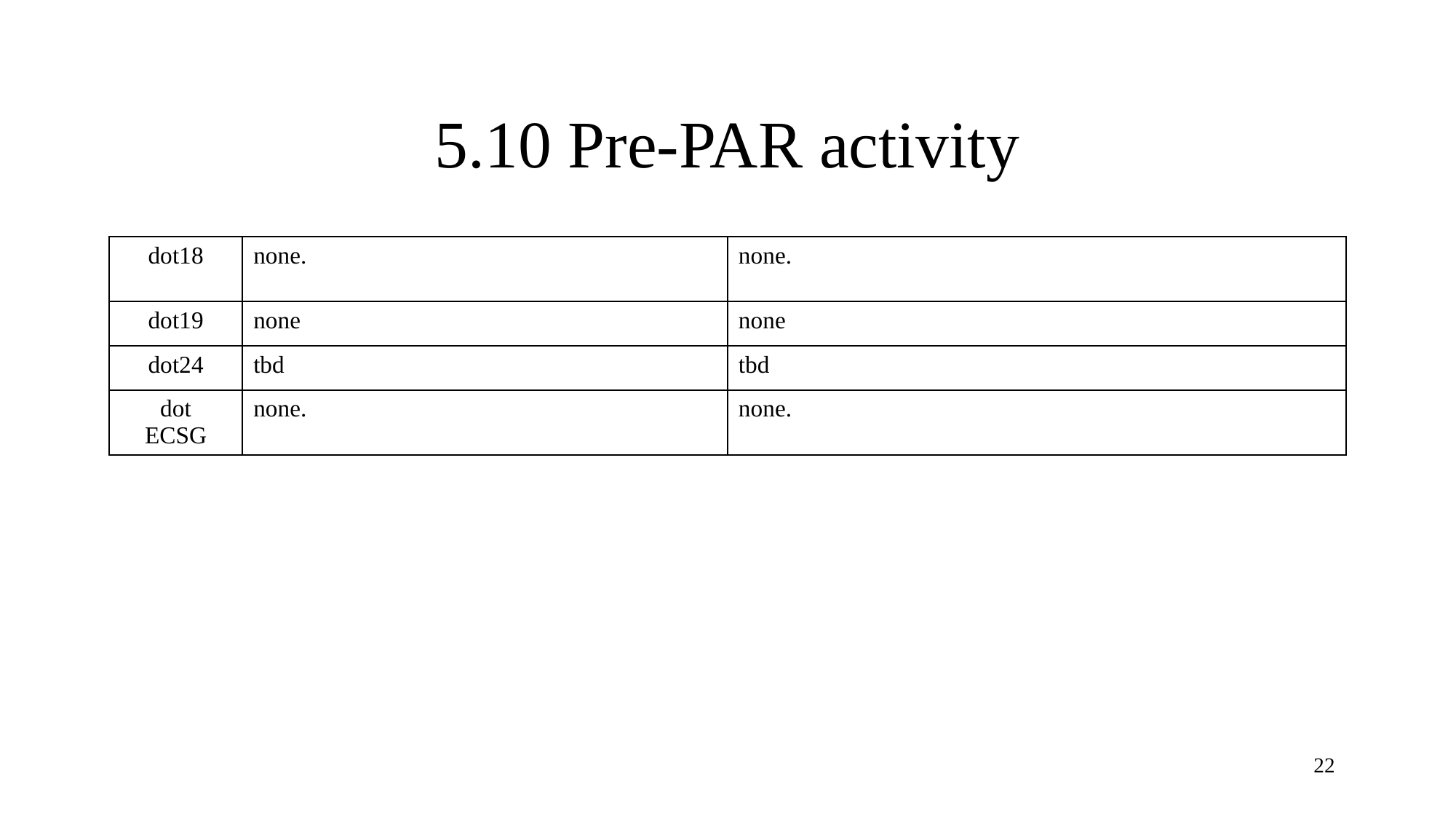

# 5.10 Pre-PAR activity
| dot18 | none. | none. |
| --- | --- | --- |
| dot19 | none | none |
| dot24 | tbd | tbd |
| dot ECSG | none. | none. |
22